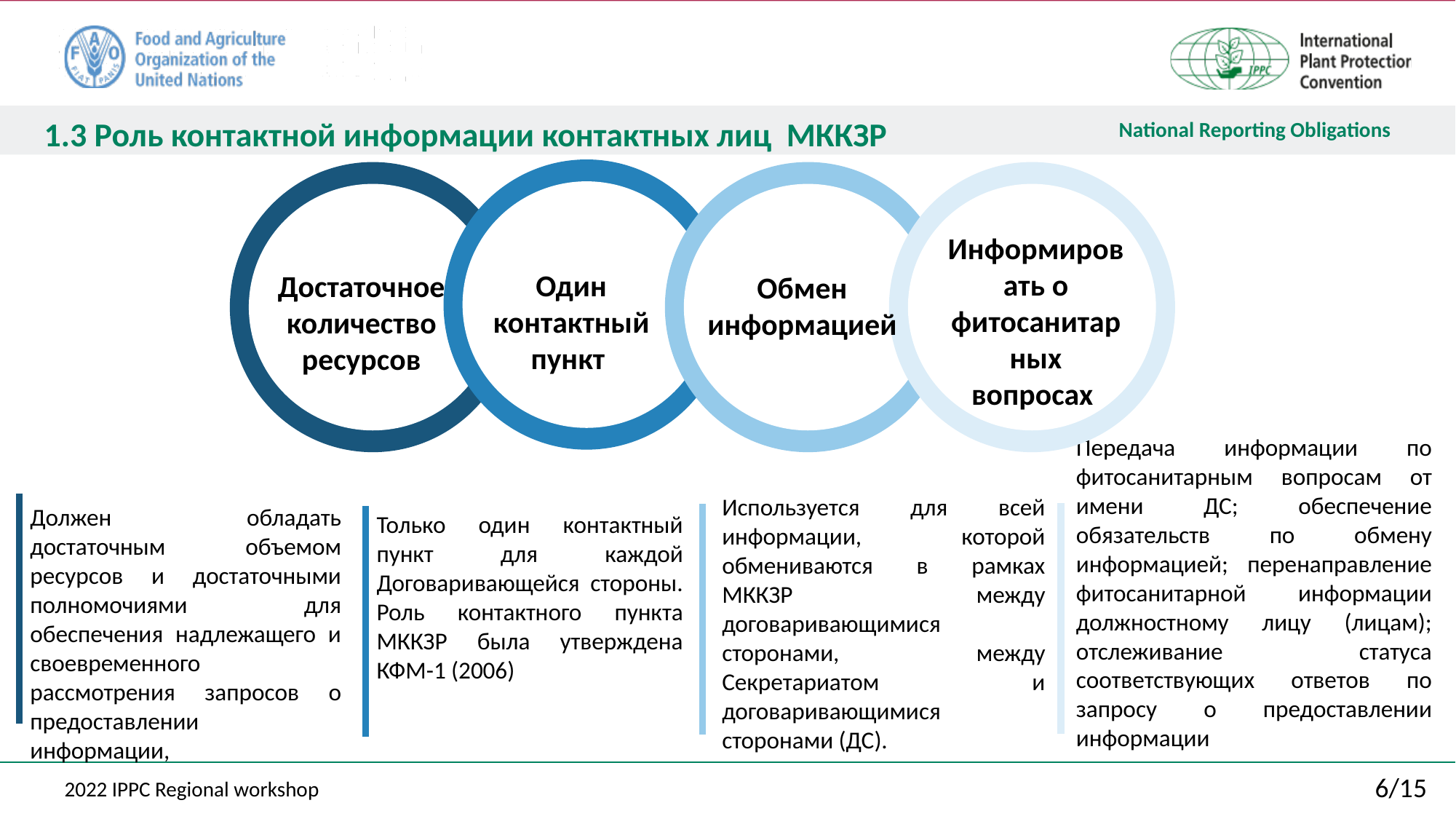

1.3 Роль контактной информации контактных лиц  МККЗР

Информировать о фитосанитарных вопросах
Один контактный пункт
Достаточное количество ресурсов
Обмен информацией
Передача информации по фитосанитарным вопросам от имени ДС; обеспечение обязательств по обмену информацией; перенаправление фитосанитарной информации должностному лицу (лицам); отслеживание статуса соответствующих ответов по запросу о предоставлении информации
Используется для всей информации, которой обмениваются в рамках МККЗР между договаривающимися сторонами, между Секретариатом и договаривающимися сторонами (ДС).
Должен обладать достаточным объемом ресурсов и достаточными полномочиями для обеспечения надлежащего и своевременного рассмотрения запросов о предоставлении информации,
Только один контактный пункт для каждой Договаривающейся стороны. Роль контактного пункта МККЗР была утверждена КФМ-1 (2006)
6/15